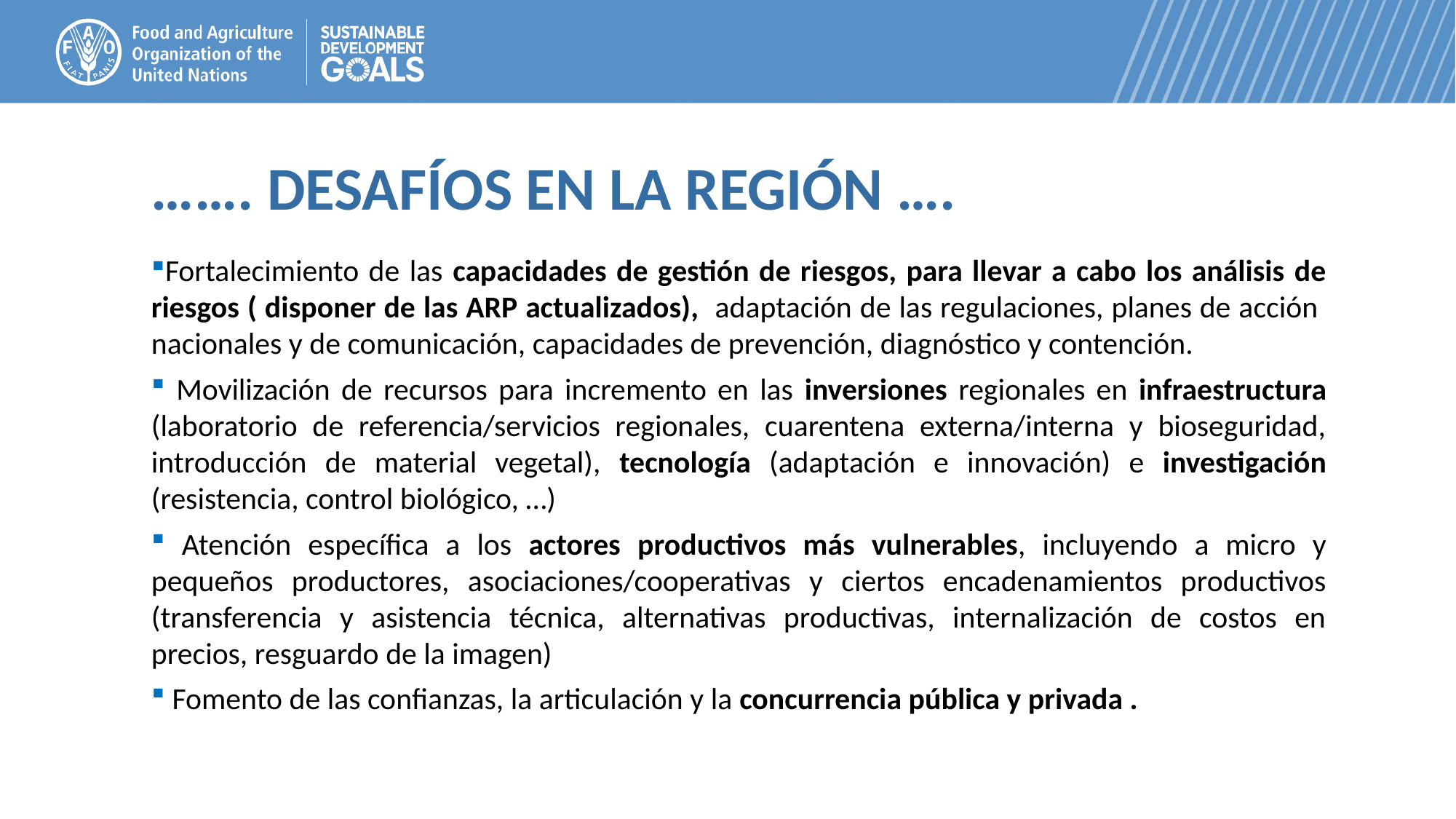

#
……. DESAFÍOS EN LA REGIÓN ….
Fortalecimiento de las capacidades de gestión de riesgos, para llevar a cabo los análisis de riesgos ( disponer de las ARP actualizados),  adaptación de las regulaciones, planes de acción  nacionales y de comunicación, capacidades de prevención, diagnóstico y contención.
 Movilización de recursos para incremento en las inversiones regionales en infraestructura (laboratorio de referencia/servicios regionales, cuarentena externa/interna y bioseguridad, introducción de material vegetal), tecnología (adaptación e innovación) e investigación (resistencia, control biológico, …)
 Atención específica a los actores productivos más vulnerables, incluyendo a micro y pequeños productores, asociaciones/cooperativas y ciertos encadenamientos productivos (transferencia y asistencia técnica, alternativas productivas, internalización de costos en precios, resguardo de la imagen)
 Fomento de las confianzas, la articulación y la concurrencia pública y privada .